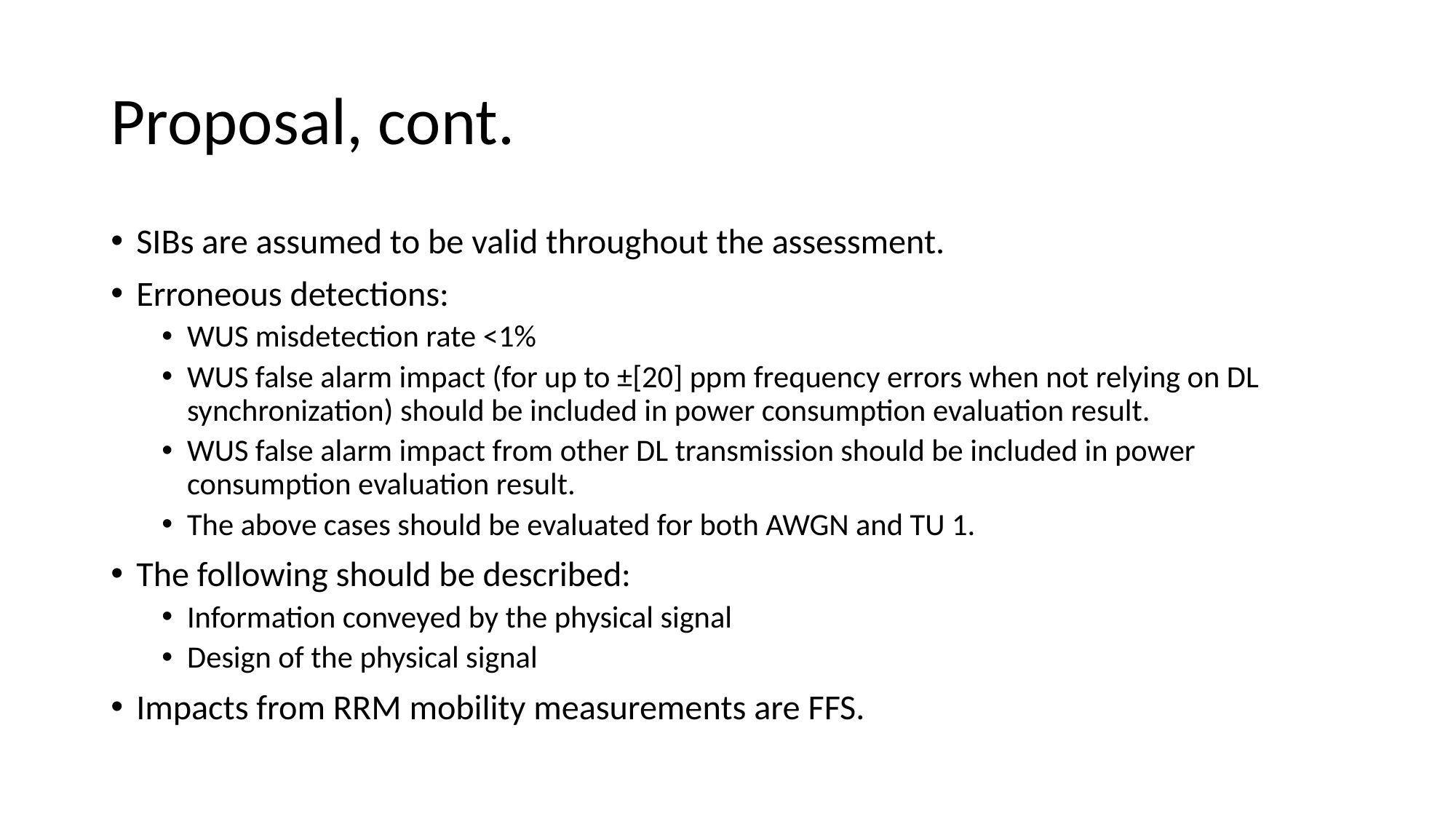

# Proposal, cont.
SIBs are assumed to be valid throughout the assessment.
Erroneous detections:
WUS misdetection rate <1%
WUS false alarm impact (for up to ±[20] ppm frequency errors when not relying on DL synchronization) should be included in power consumption evaluation result.
WUS false alarm impact from other DL transmission should be included in power consumption evaluation result.
The above cases should be evaluated for both AWGN and TU 1.
The following should be described:
Information conveyed by the physical signal
Design of the physical signal
Impacts from RRM mobility measurements are FFS.